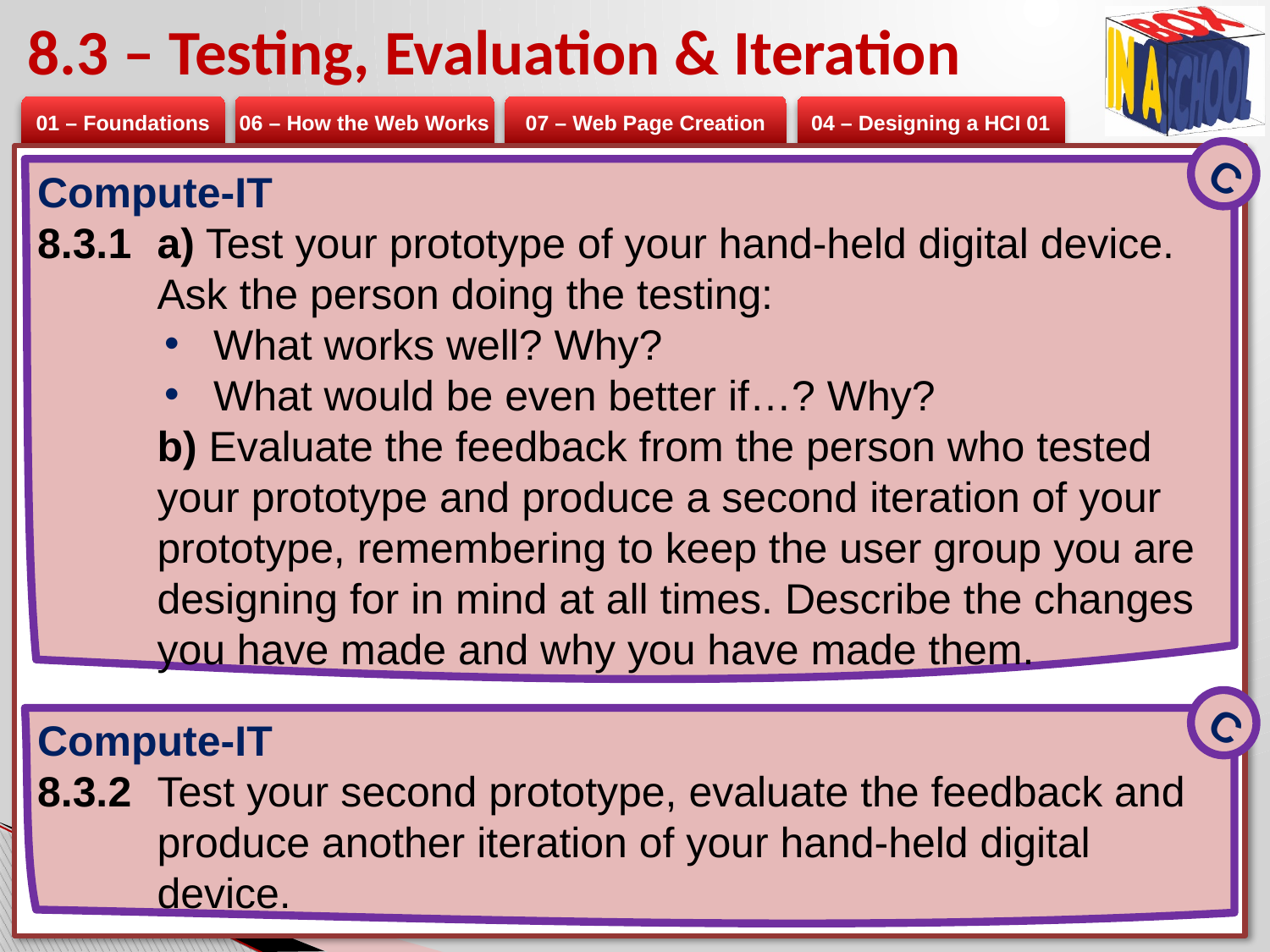

# 8.3 – Testing, Evaluation & Iteration
C
Compute-IT
8.3.1 	a) Test your prototype of your hand-held digital device. Ask the person doing the testing:
What works well? Why?
What would be even better if…? Why?
	b) Evaluate the feedback from the person who tested your prototype and produce a second iteration of your prototype, remembering to keep the user group you are designing for in mind at all times. Describe the changes you have made and why you have made them.
C
Compute-IT
8.3.2 	Test your second prototype, evaluate the feedback and produce another iteration of your hand-held digital device.